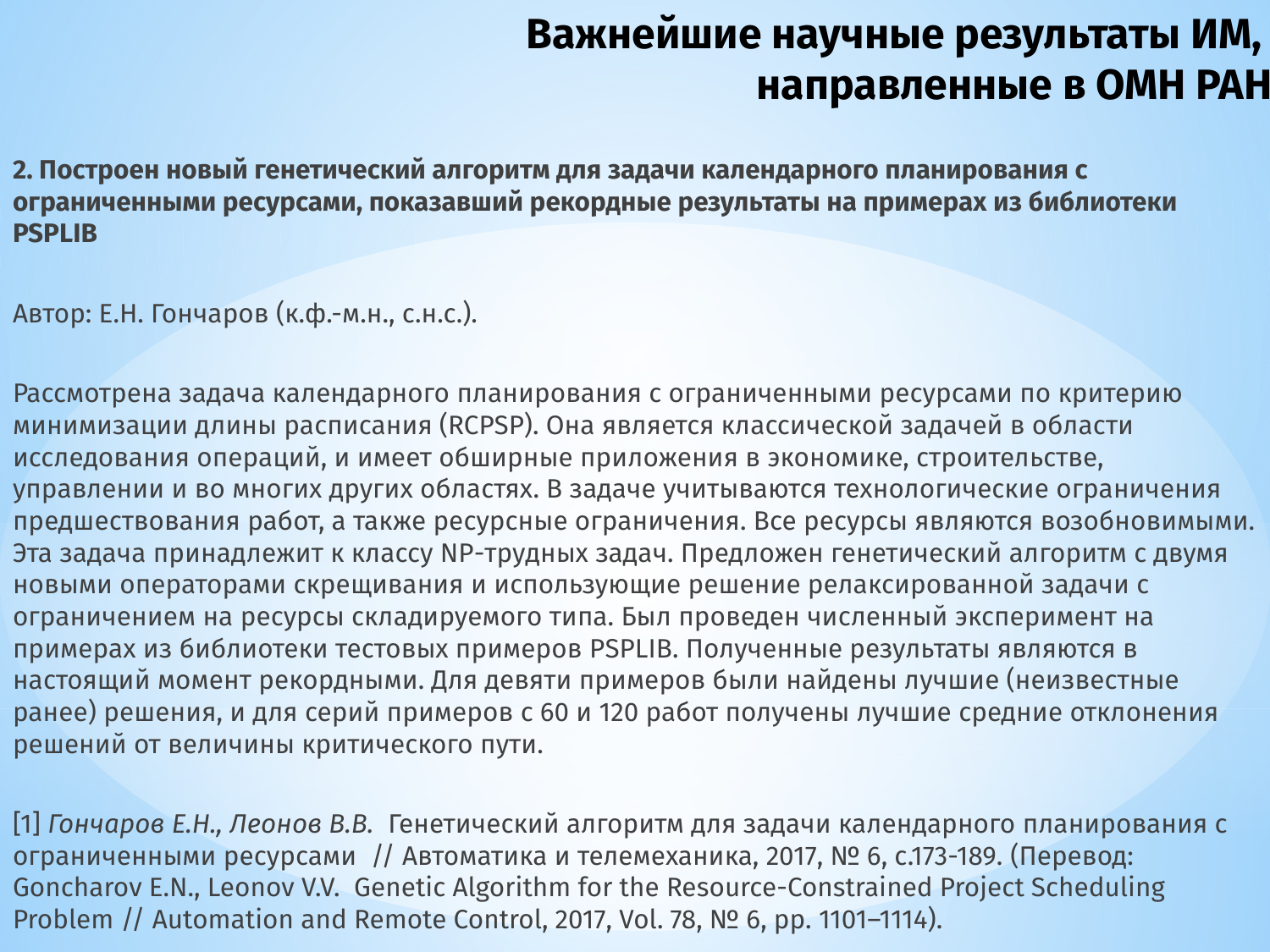

# Важнейшие научные результаты ИМ, направленные в ОМН РАН
2. Построен новый генетический алгоритм для задачи календарного планирования с ограниченными ресурсами, показавший рекордные результаты на примерах из библиотеки PSPLIB

Автор: Е.Н. Гончаров (к.ф.-м.н., с.н.с.).

Рассмотрена задача календарного планирования с ограниченными ресурсами по критерию минимизации длины расписания (RCPSP). Она является классической задачей в области исследования операций, и имеет обширные приложения в экономике, строительстве, управлении и во многих других областях. В задаче учитываются технологические ограничения предшествования работ, а также ресурсные ограничения. Все ресурсы являются возобновимыми. Эта задача принадлежит к классу NP-трудных задач. Предложен генетический алгоритм с двумя новыми операторами скрещивания и использующие решение релаксированной задачи с ограничением на ресурсы складируемого типа. Был проведен численный эксперимент на примерах из библиотеки тестовых примеров PSPLIB. Полученные результаты являются в настоящий момент рекордными. Для девяти примеров были найдены лучшие (неизвестные ранее) решения, и для серий примеров с 60 и 120 работ получены лучшие средние отклонения решений от величины критического пути.

[1] Гончаров Е.Н., Леонов В.В.  Генетический алгоритм для задачи календарного планирования с ограниченными ресурсами  // Автоматика и телемеханика, 2017, № 6, c.173-189. (Перевод: Goncharov E.N., Leonov V.V.  Genetic Algorithm for the Resource-Constrained Project Scheduling Problem // Automation and Remote Control, 2017, Vol. 78, № 6, pp. 1101–1114).